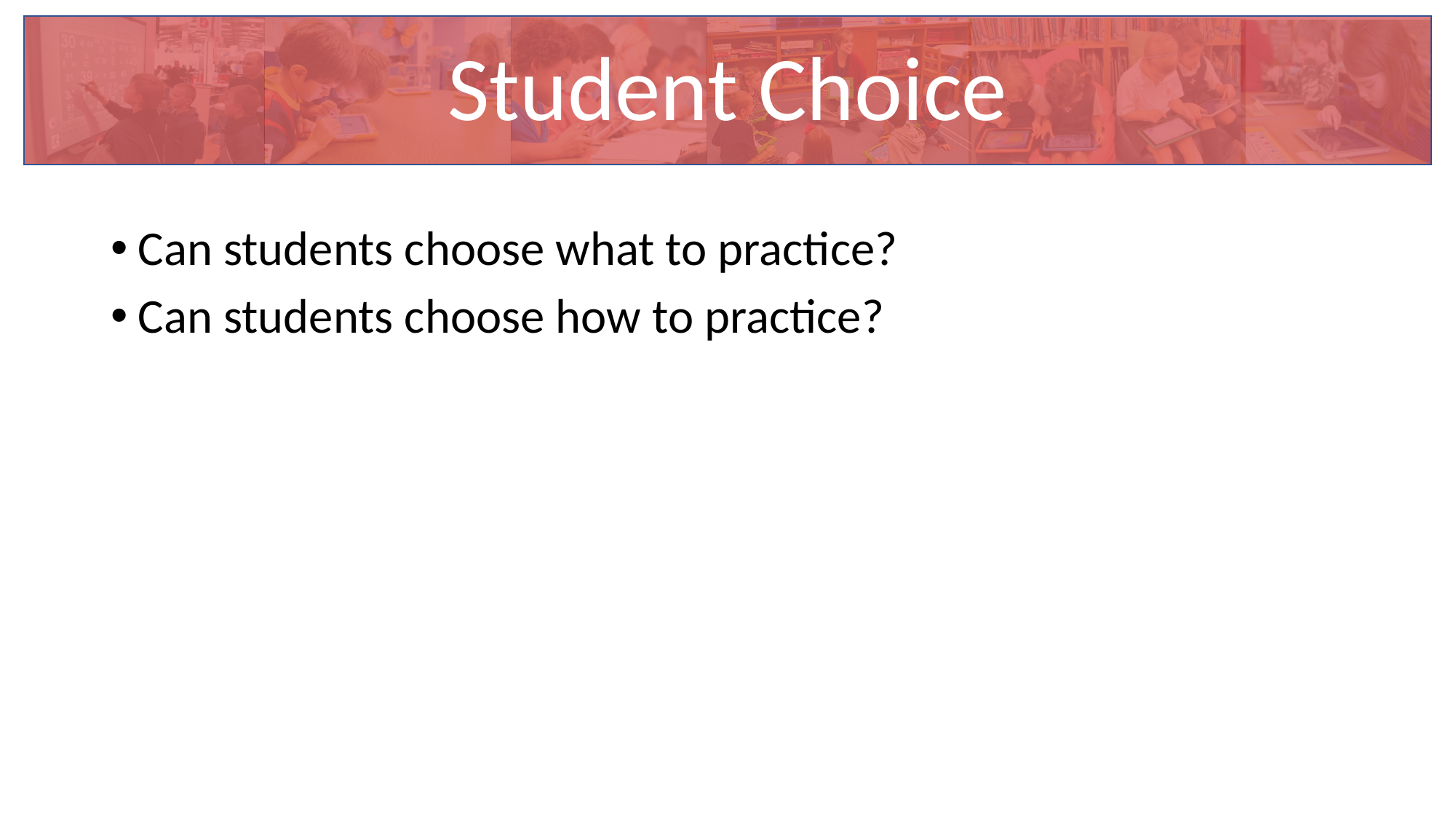

# Student Choice
Can students choose what to practice?
Can students choose how to practice?